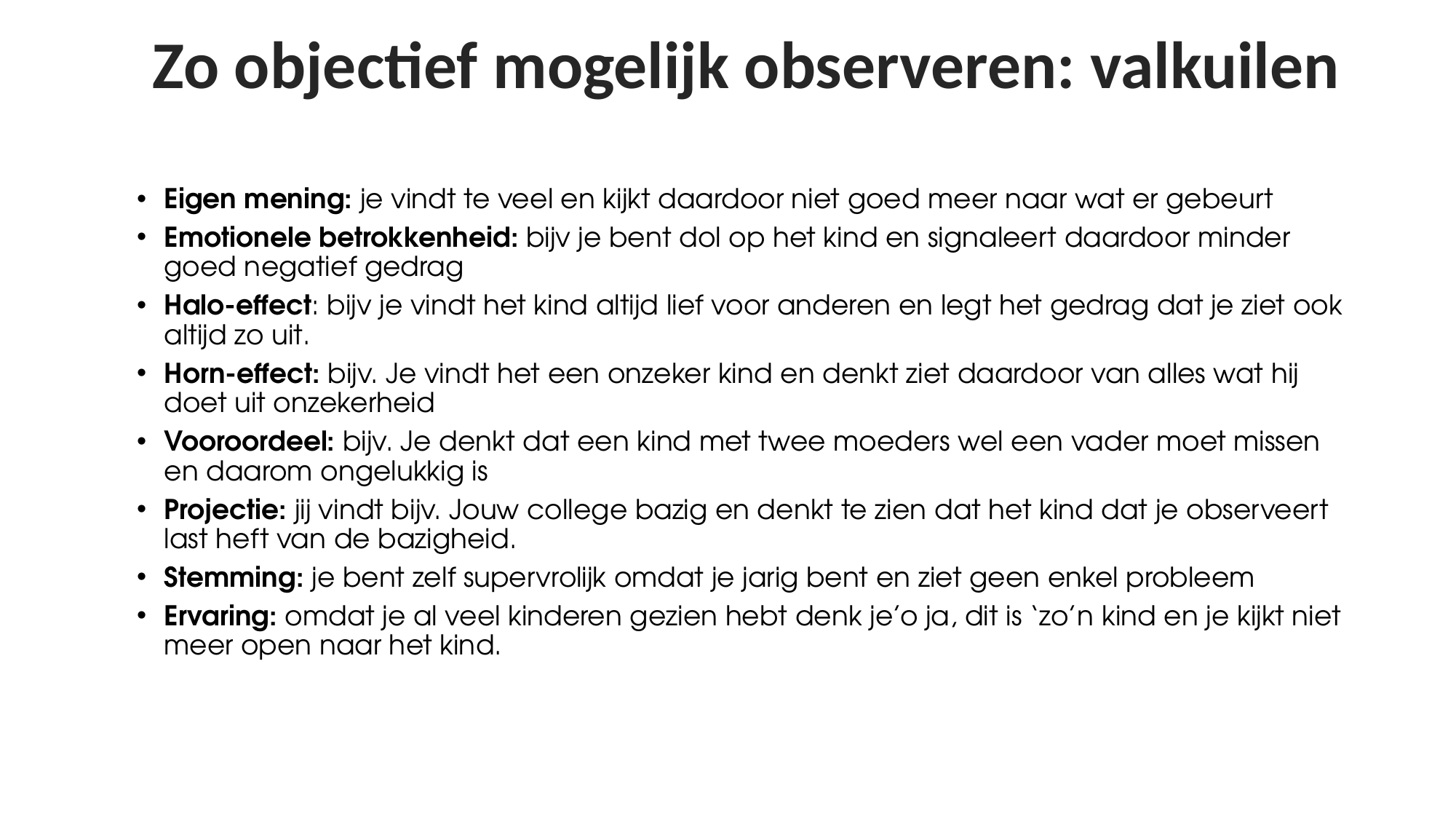

Zo objectief mogelijk observeren: valkuilen

Eigen mening: je vindt te veel en kijkt daardoor niet goed meer naar wat er gebeurt
Emotionele betrokkenheid: bijv je bent dol op het kind en signaleert daardoor minder goed negatief gedrag
Halo-effect: bijv je vindt het kind altijd lief voor anderen en legt het gedrag dat je ziet ook altijd zo uit.
Horn-effect: bijv. Je vindt het een onzeker kind en denkt ziet daardoor van alles wat hij doet uit onzekerheid
Vooroordeel: bijv. Je denkt dat een kind met twee moeders wel een vader moet missen en daarom ongelukkig is
Projectie: jij vindt bijv. Jouw college bazig en denkt te zien dat het kind dat je observeert last heft van de bazigheid.
Stemming: je bent zelf supervrolijk omdat je jarig bent en ziet geen enkel probleem
Ervaring: omdat je al veel kinderen gezien hebt denk je’o ja, dit is ‘zo’n kind en je kijkt niet meer open naar het kind.